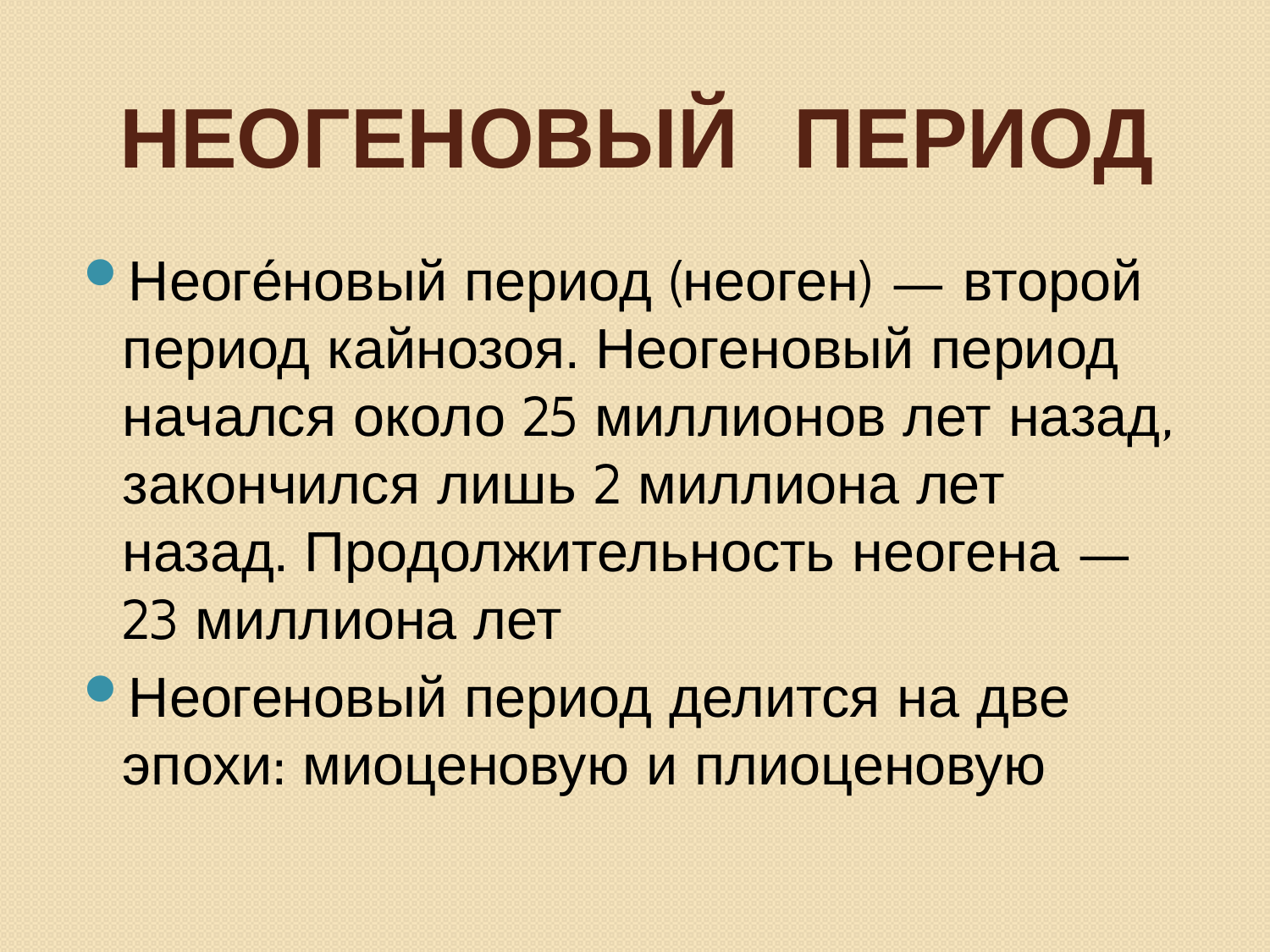

# Неогеновый  период
Неоге́новый период (неоген) — второй период кайнозоя. Неогеновый период начался около 25 миллионов лет назад, закончился лишь 2 миллиона лет назад. Продолжительность неогена — 23 миллиона лет
Неогеновый период делится на две эпохи: миоценовую и плиоценовую